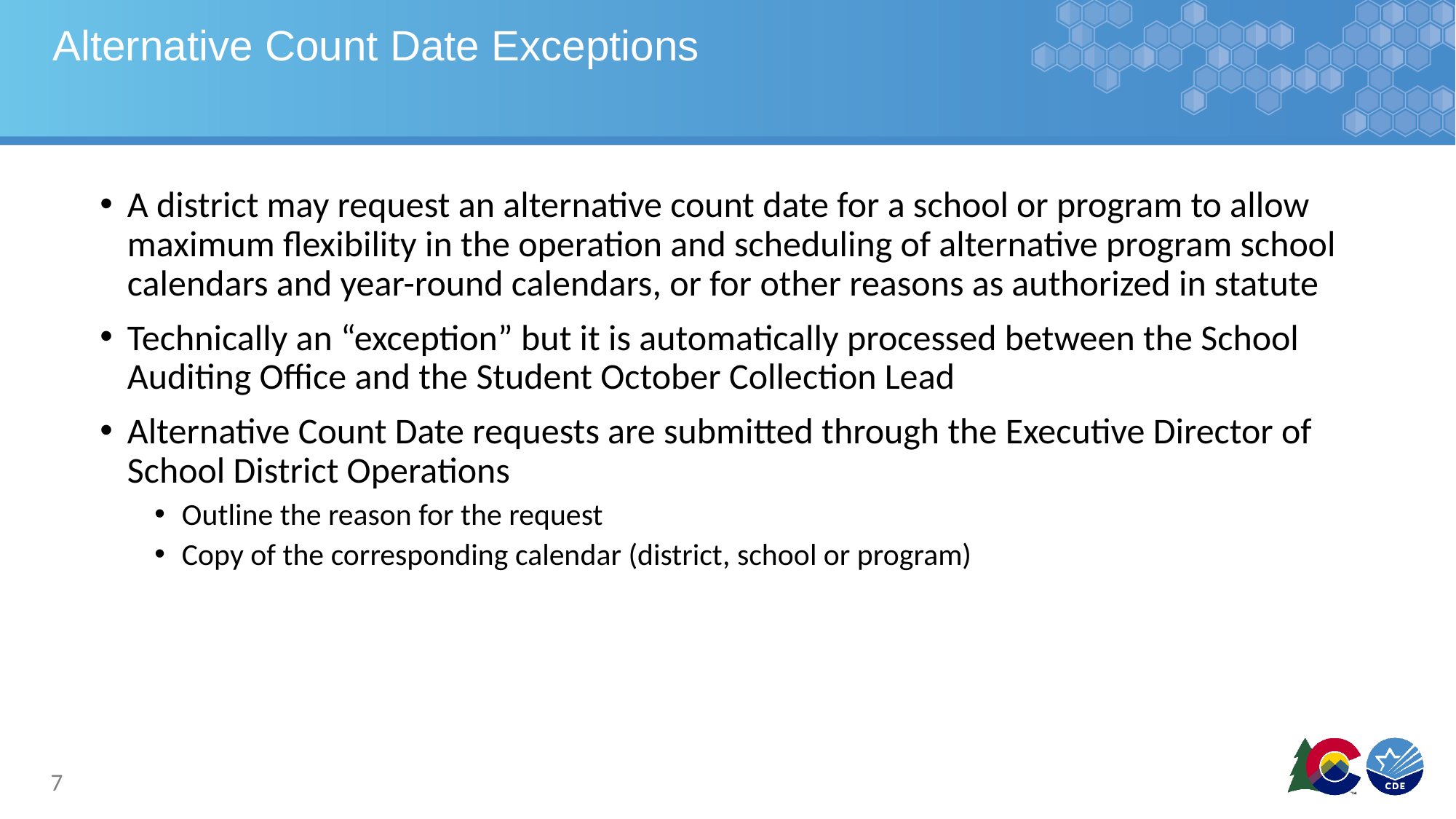

# Alternative Count Date Exceptions
A district may request an alternative count date for a school or program to allow maximum flexibility in the operation and scheduling of alternative program school calendars and year-round calendars, or for other reasons as authorized in statute
Technically an “exception” but it is automatically processed between the School Auditing Office and the Student October Collection Lead
Alternative Count Date requests are submitted through the Executive Director of School District Operations
Outline the reason for the request
Copy of the corresponding calendar (district, school or program)
7